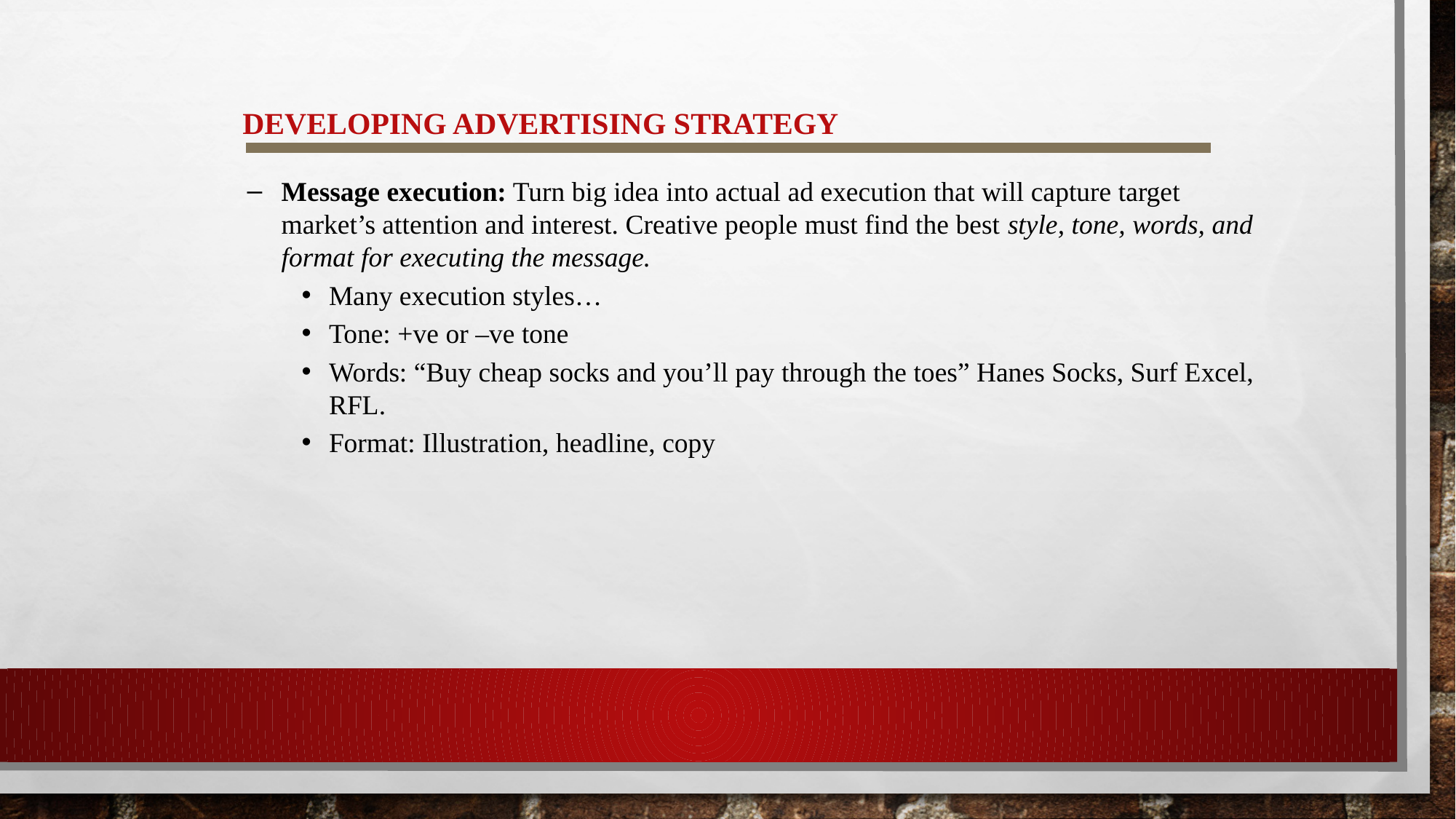

# Developing Advertising Strategy

Message execution: Turn big idea into actual ad execution that will capture target market’s attention and interest. Creative people must find the best style, tone, words, and format for executing the message.
Many execution styles…
Tone: +ve or –ve tone
Words: “Buy cheap socks and you’ll pay through the toes” Hanes Socks, Surf Excel, RFL.
Format: Illustration, headline, copy